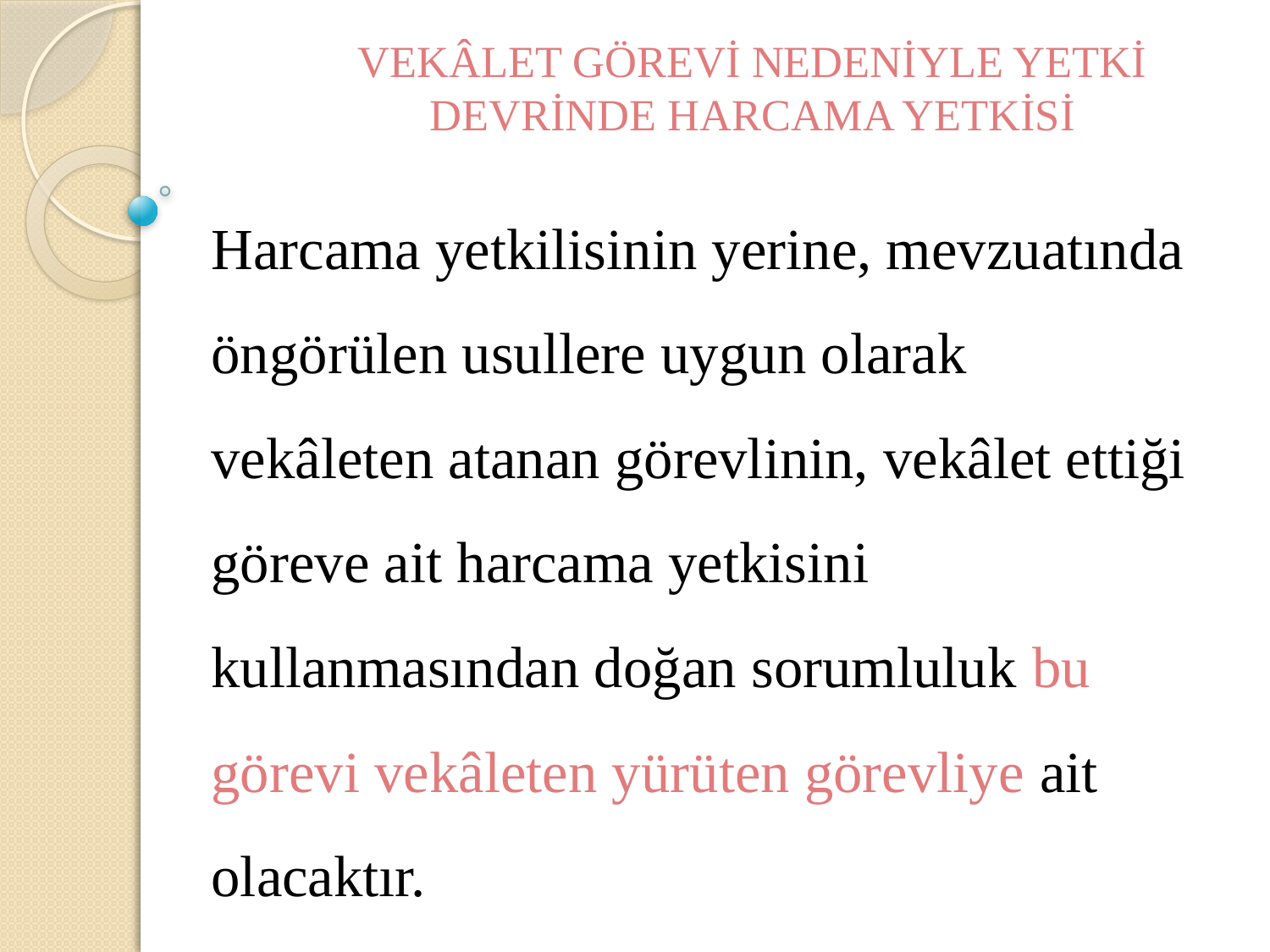

# VEKÂLET GÖREVİ NEDENİYLE YETKİ DEVRİNDE HARCAMA YETKİSİ
Harcama yetkilisinin yerine, mevzuatında öngörülen usullere uygun olarak vekâleten atanan görevlinin, vekâlet ettiği göreve ait harcama yetkisini kullanmasından doğan sorumluluk bu görevi vekâleten yürüten görevliye ait olacaktır.